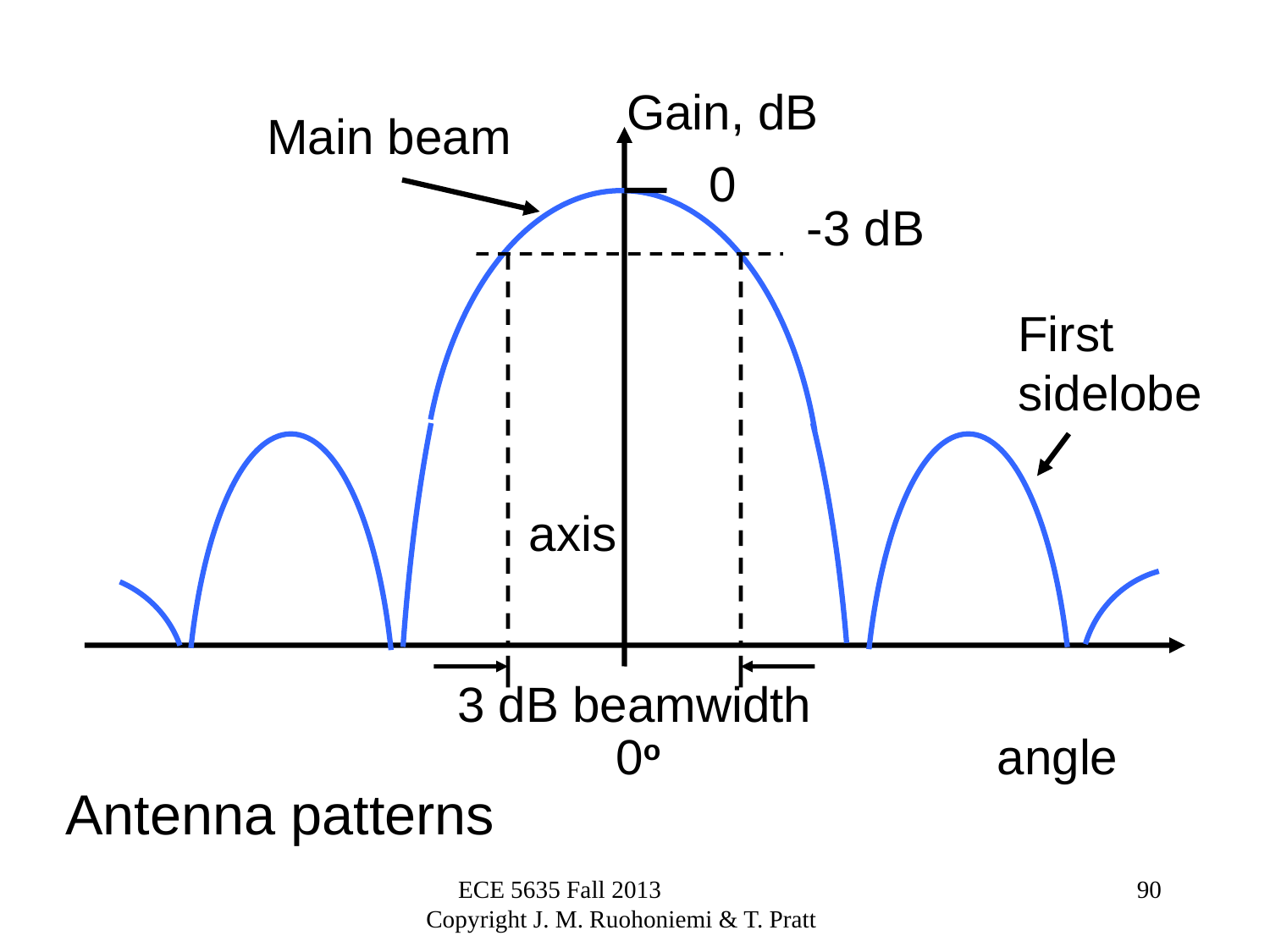

Gain, dB
Main beam

0

-3 dB

First
sidelobe

axis

3 dB beamwidth

0o			angle
Antenna patterns
ECE 5635 Fall 2013                      Copyright J. M. Ruohoniemi & T. Pratt
90